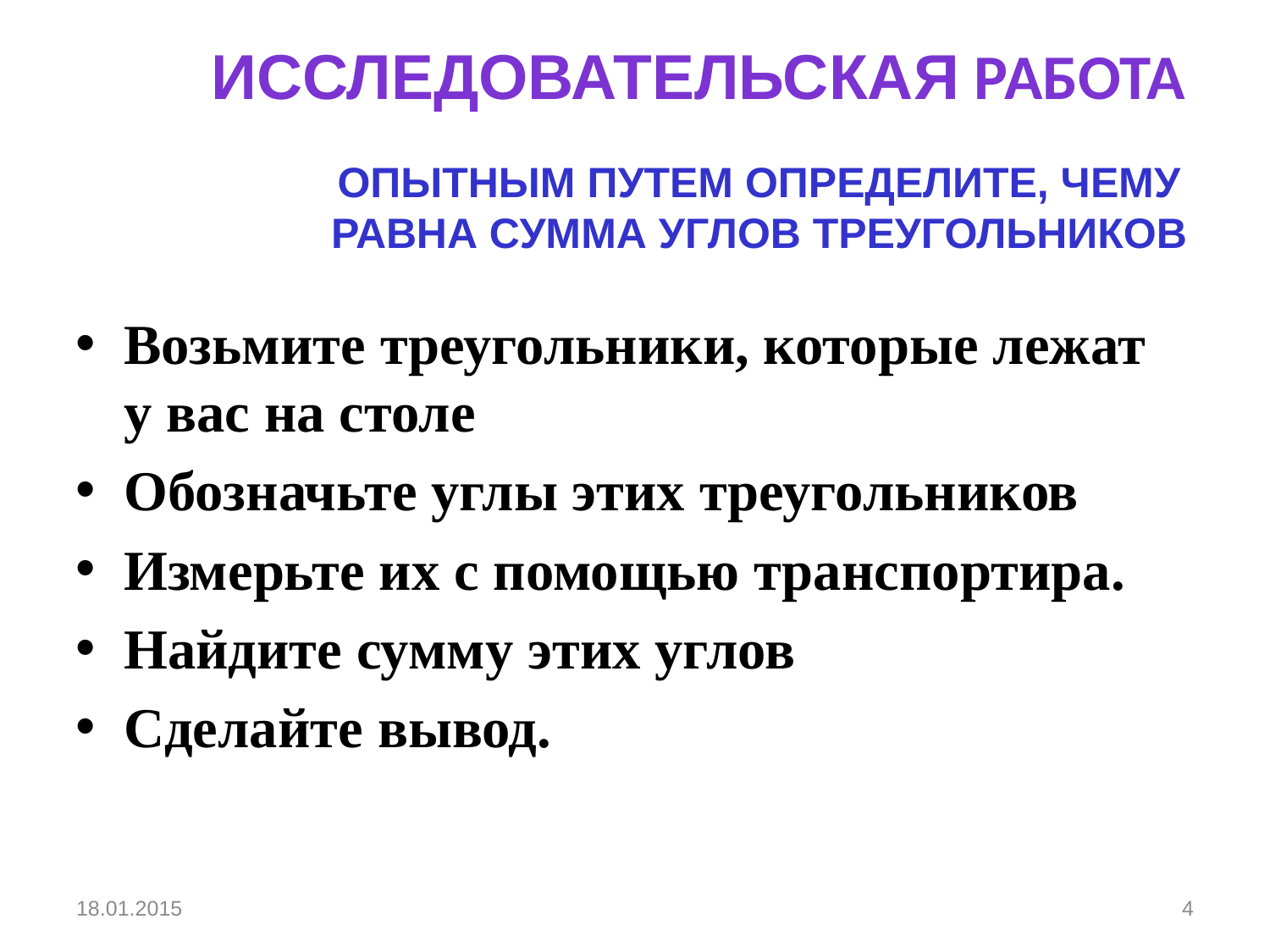

Исследовательская работа
ОПЫТНЫМ ПУТЕМ ОПРЕДЕЛИТЕ, ЧЕМУ РАВНА СУММА УГЛОВ ТРЕУГОЛЬНИКОВ
Возьмите треугольники, которые лежат у вас на столе
Обозначьте углы этих треугольников
Измерьте их с помощью транспортира.
Найдите сумму этих углов
Сделайте вывод.
18.01.2015
4